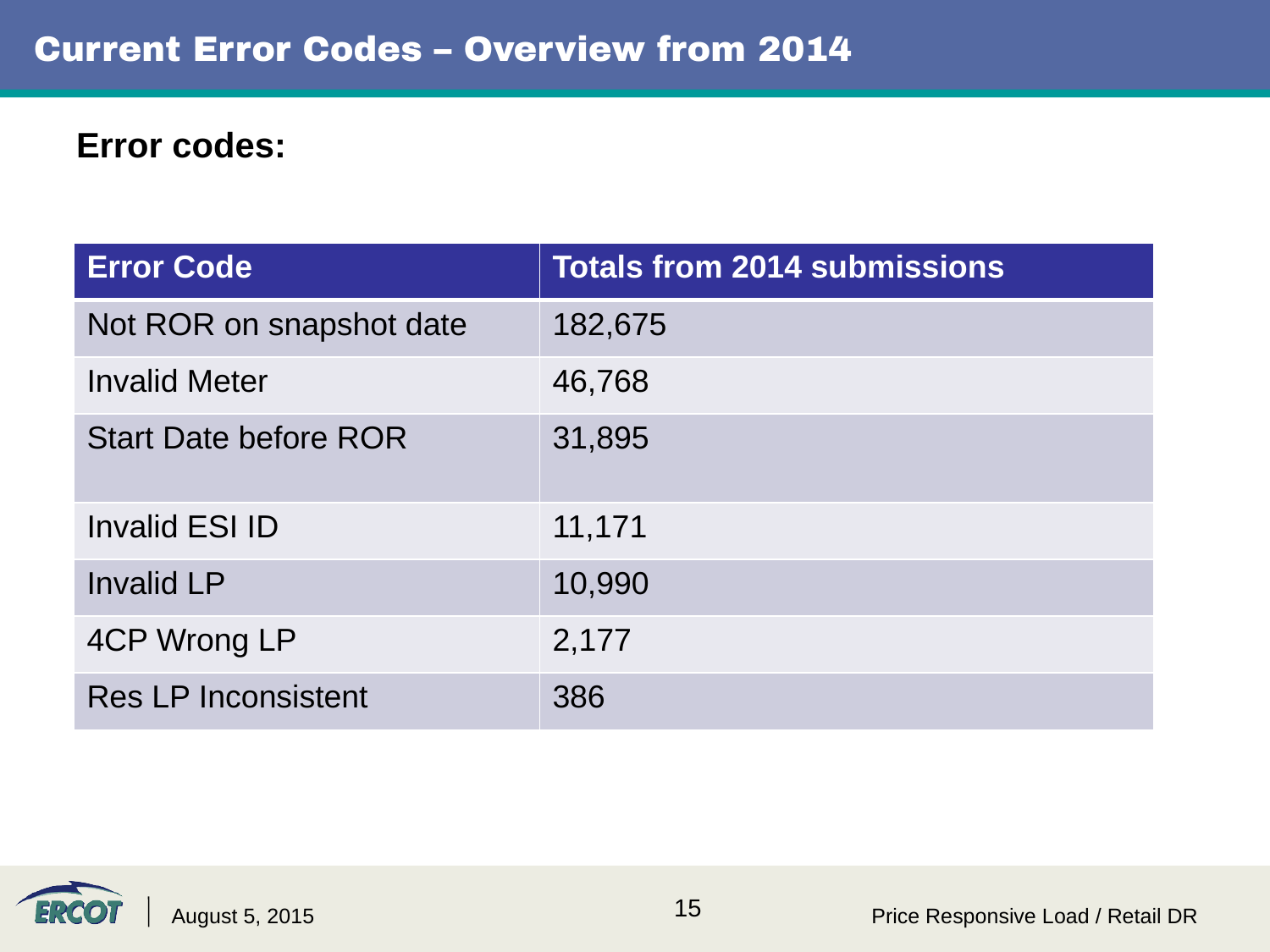

# Current Error Codes – Overview from 2014
Error codes:

| Error Code | Totals from 2014 submissions |
| --- | --- |
| Not ROR on snapshot date | 182,675 |
| Invalid Meter | 46,768 |
| Start Date before ROR | 31,895 |
| Invalid ESI ID | 11,171 |
| Invalid LP | 10,990 |
| 4CP Wrong LP | 2,177 |
| Res LP Inconsistent | 386 |

August 5, 2015
Price Responsive Load / Retail DR